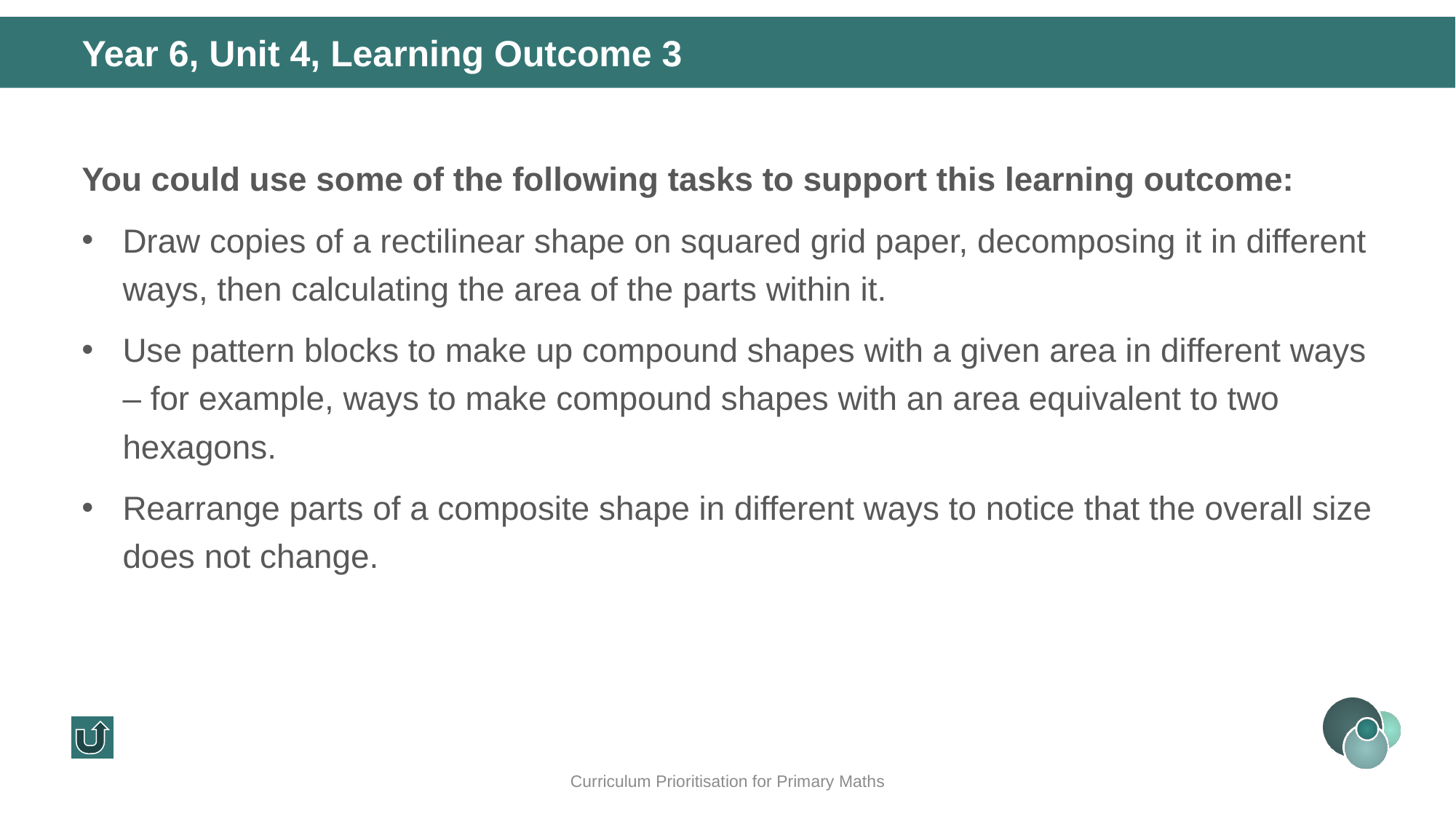

Year 6, Unit 4, Learning Outcome 3
You could use some of the following tasks to support this learning outcome:
Draw copies of a rectilinear shape on squared grid paper, decomposing it in different ways, then calculating the area of the parts within it.
Use pattern blocks to make up compound shapes with a given area in different ways – for example, ways to make compound shapes with an area equivalent to two hexagons.
Rearrange parts of a composite shape in different ways to notice that the overall size does not change.

Curriculum Prioritisation for Primary Maths